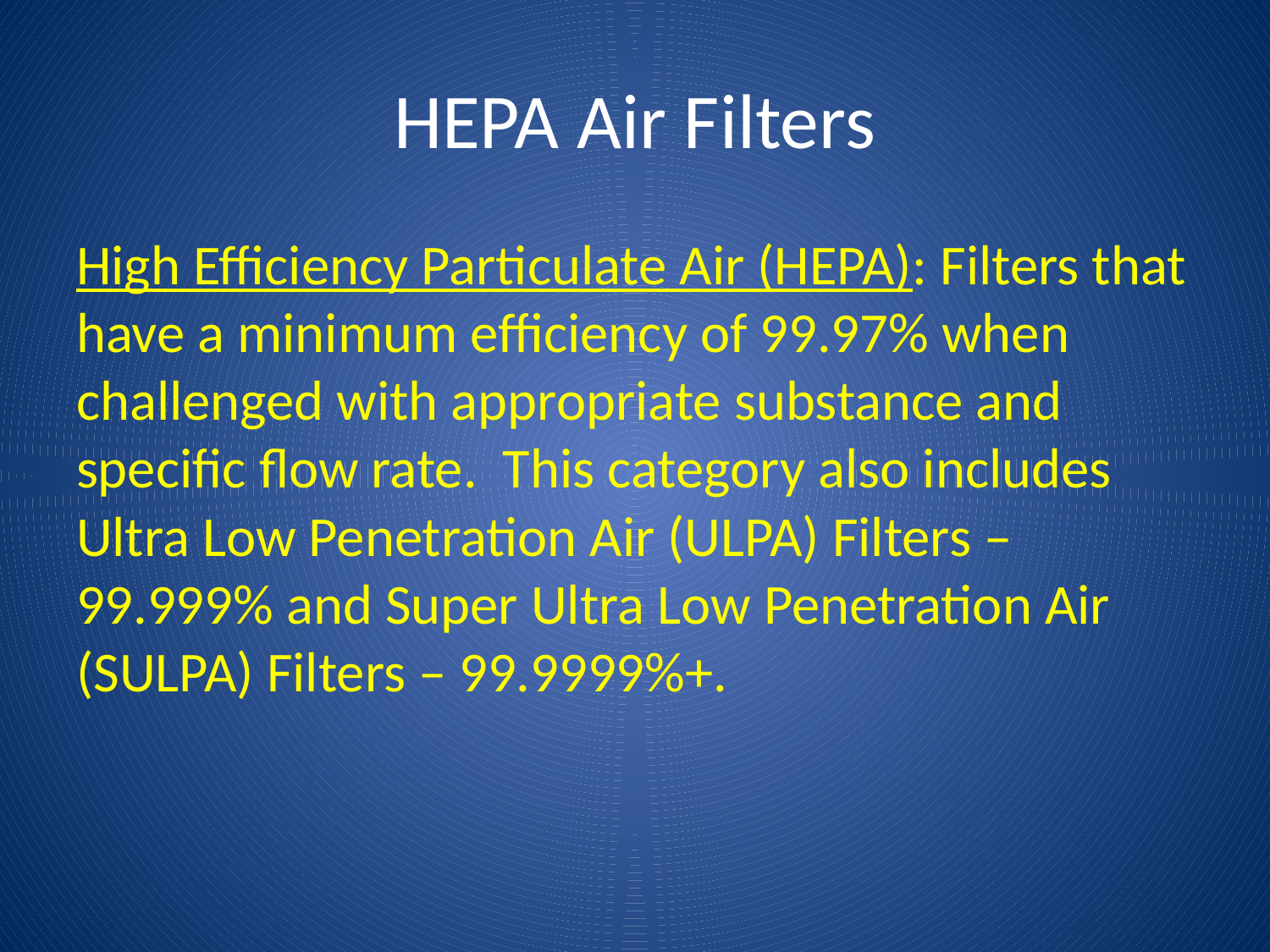

# HEPA Air Filters
High Efficiency Particulate Air (HEPA): Filters that have a minimum efficiency of 99.97% when challenged with appropriate substance and specific flow rate.  This category also includes Ultra Low Penetration Air (ULPA) Filters – 99.999% and Super Ultra Low Penetration Air (SULPA) Filters – 99.9999%+.